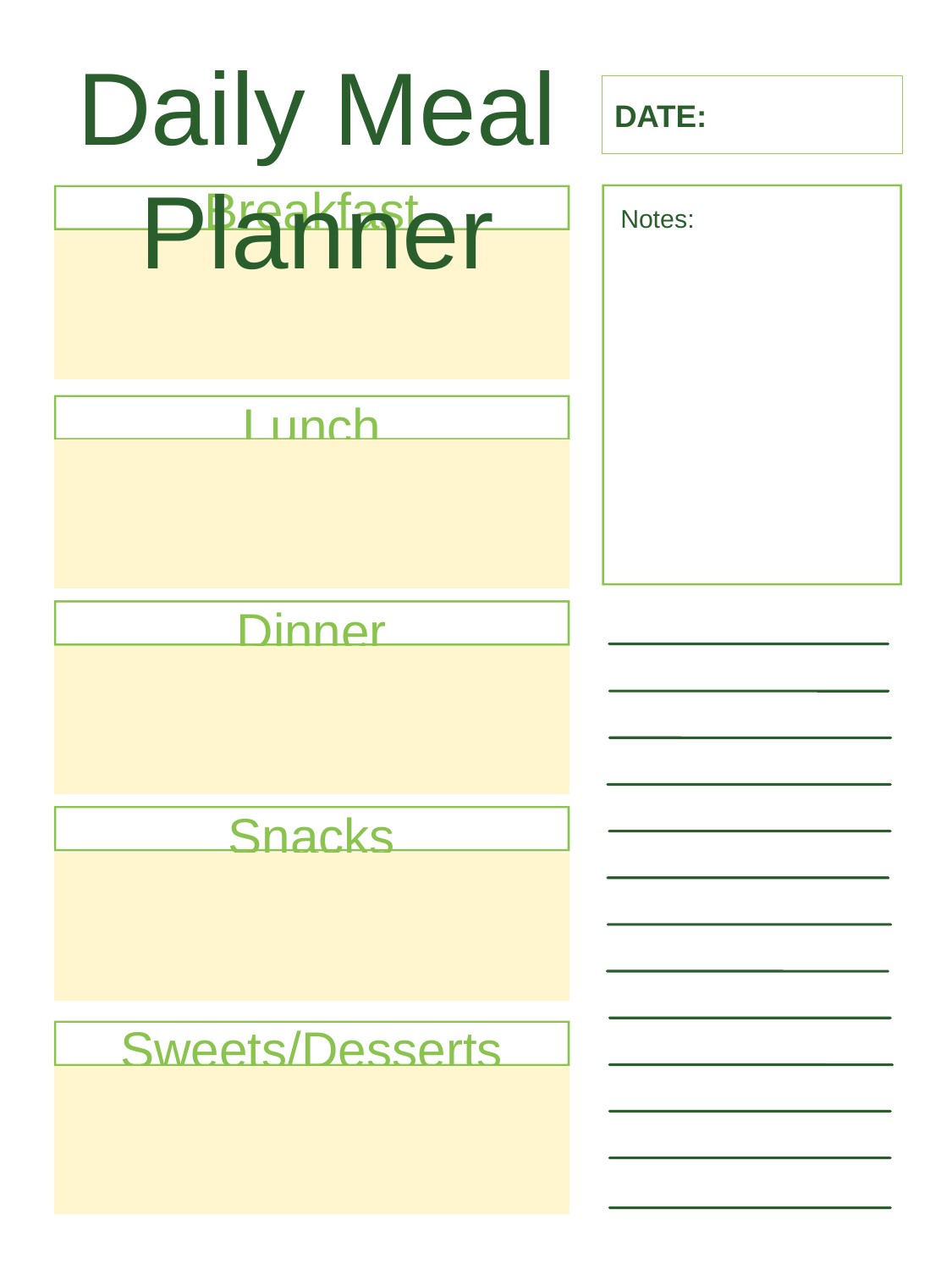

Daily Meal Planner
DATE:
Breakfast

Notes:
Lunch

Dinner

Snacks

Sweets/Desserts